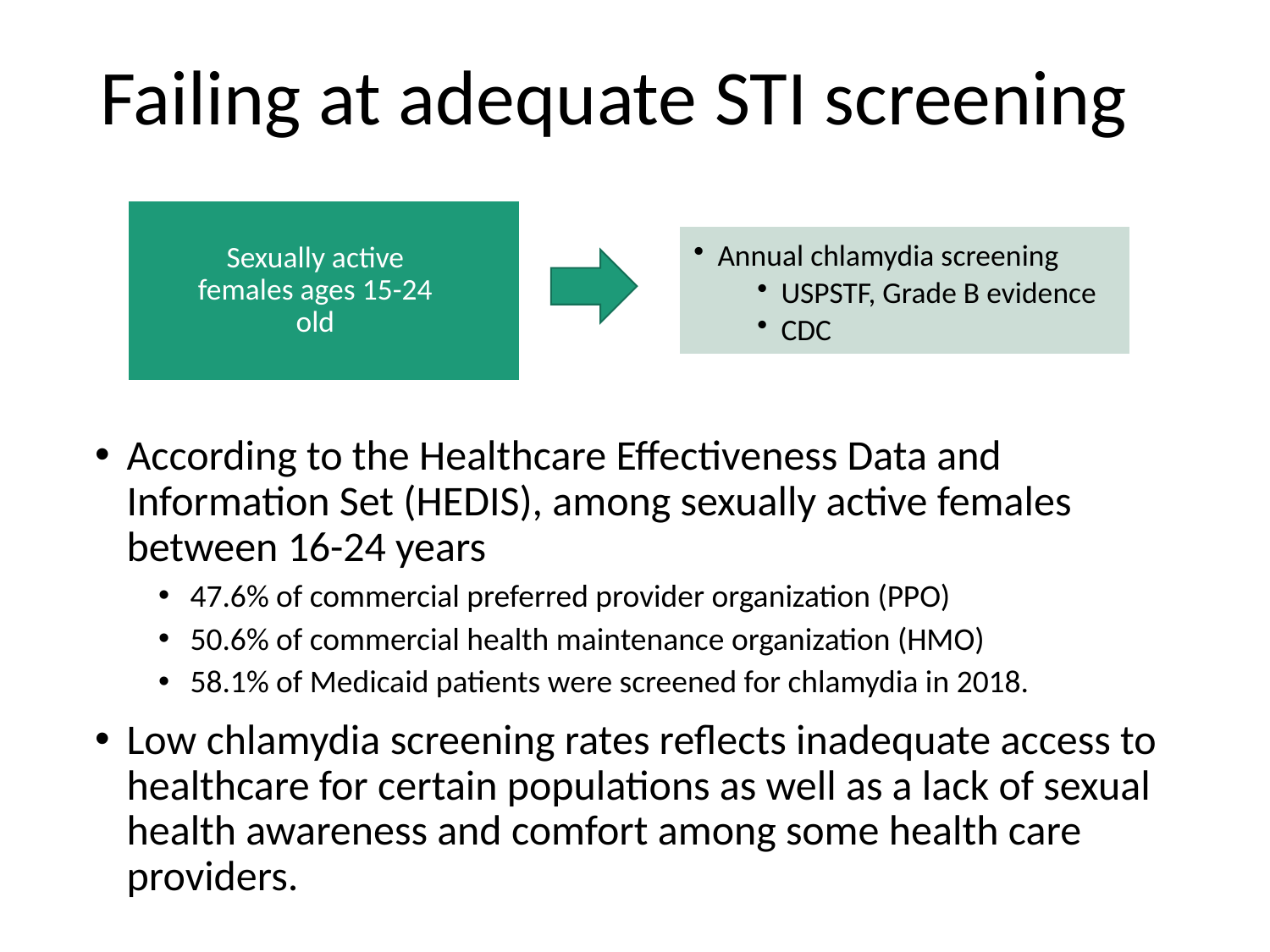

# Failing at adequate STI screening
Sexually active females ages 15-24 old

Annual chlamydia screening
USPSTF, Grade B evidence
CDC

According to the Healthcare Effectiveness Data and Information Set (HEDIS), among sexually active females between 16-24 years
47.6% of commercial preferred provider organization (PPO)
50.6% of commercial health maintenance organization (HMO)
58.1% of Medicaid patients were screened for chlamydia in 2018.
Low chlamydia screening rates reflects inadequate access to healthcare for certain populations as well as a lack of sexual health awareness and comfort among some health care providers.